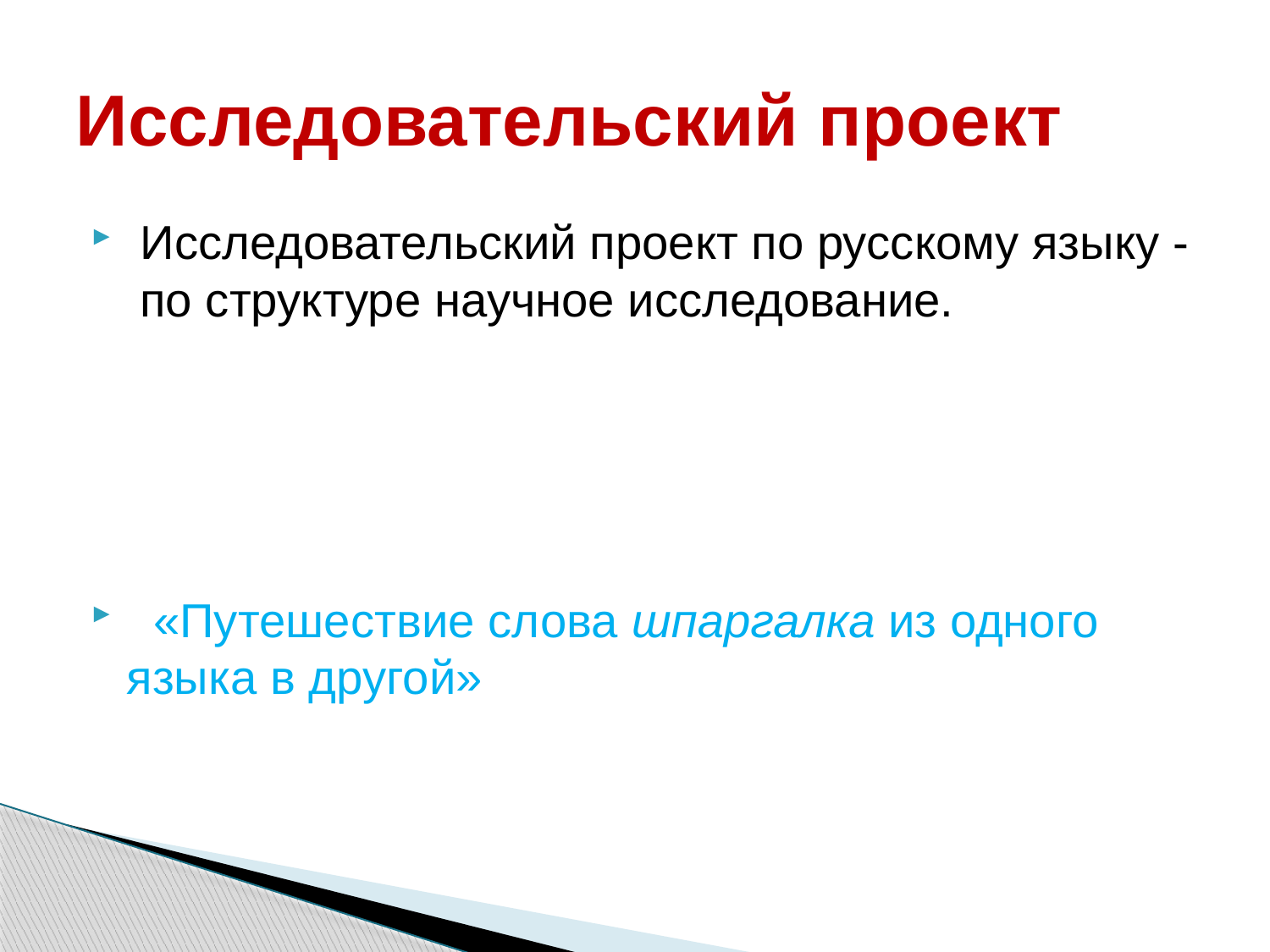

# Исследовательский проект
 Исследовательский проект по русскому языку -  по структуре научное исследование.

  «Путешествие слова шпаргалка из одного языка в другой»